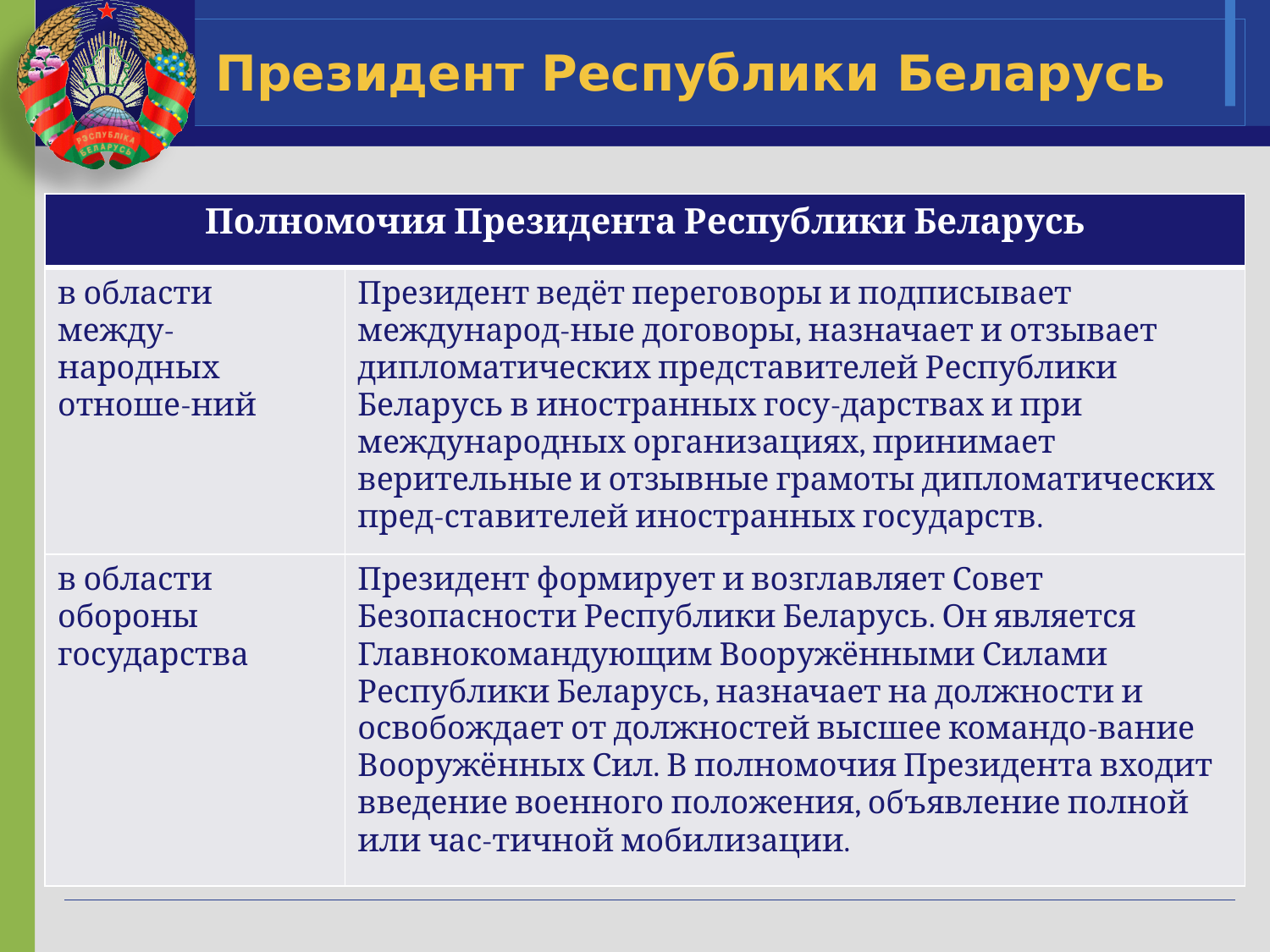

# Президент Республики Беларусь
| Полномочия Президента Республики Беларусь |  |
| --- | --- |
| в области между-народных отноше-ний | Президент ведёт переговоры и подписывает международ-ные договоры, назначает и отзывает дипломатических представителей Республики Беларусь в иностранных госу-дарствах и при международных организациях, принимает верительные и отзывные грамоты дипломатических пред-ставителей иностранных государств. |
| в области обороны государства | Президент формирует и возглавляет Совет Безопасности Республики Беларусь. Он является Главнокомандующим Вооружёнными Силами Республики Беларусь, назначает на должности и освобождает от должностей высшее командо-вание Вооружённых Сил. В полномочия Президента входит введение военного положения, объявление полной или час-тичной мобилизации. |